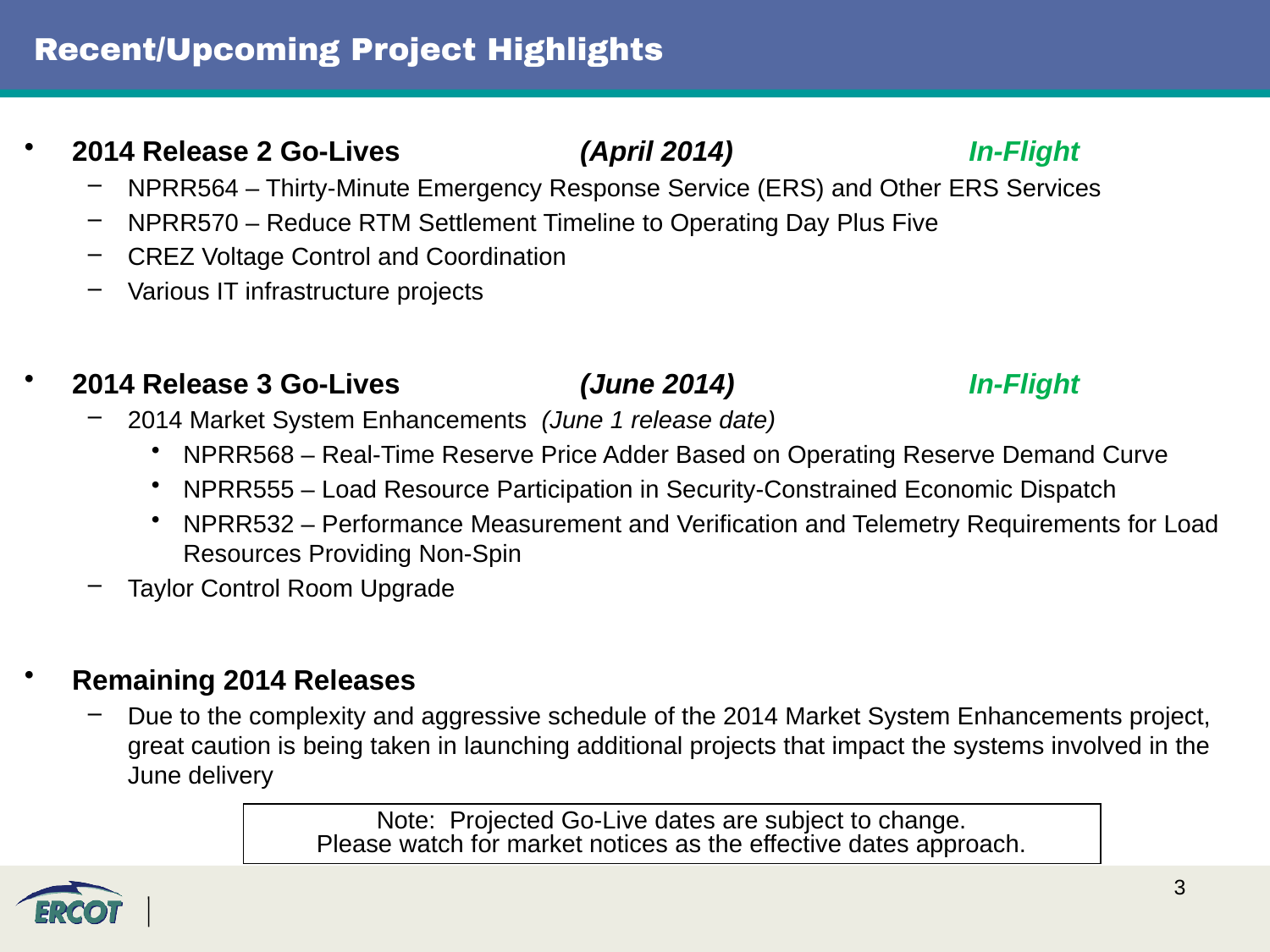

# Recent/Upcoming Project Highlights
2014 Release 2 Go-Lives		(April 2014)		 In-Flight
NPRR564 – Thirty-Minute Emergency Response Service (ERS) and Other ERS Services
NPRR570 – Reduce RTM Settlement Timeline to Operating Day Plus Five
CREZ Voltage Control and Coordination
Various IT infrastructure projects

2014 Release 3 Go-Lives		(June 2014)		 In-Flight
2014 Market System Enhancements  (June 1 release date)
NPRR568 – Real-Time Reserve Price Adder Based on Operating Reserve Demand Curve
NPRR555 – Load Resource Participation in Security-Constrained Economic Dispatch
NPRR532 – Performance Measurement and Verification and Telemetry Requirements for Load Resources Providing Non-Spin
Taylor Control Room Upgrade

Remaining 2014 Releases
Due to the complexity and aggressive schedule of the 2014 Market System Enhancements project, great caution is being taken in launching additional projects that impact the systems involved in the June delivery

Note:  Projected Go-Live dates are subject to change.
Please watch for market notices as the effective dates approach.